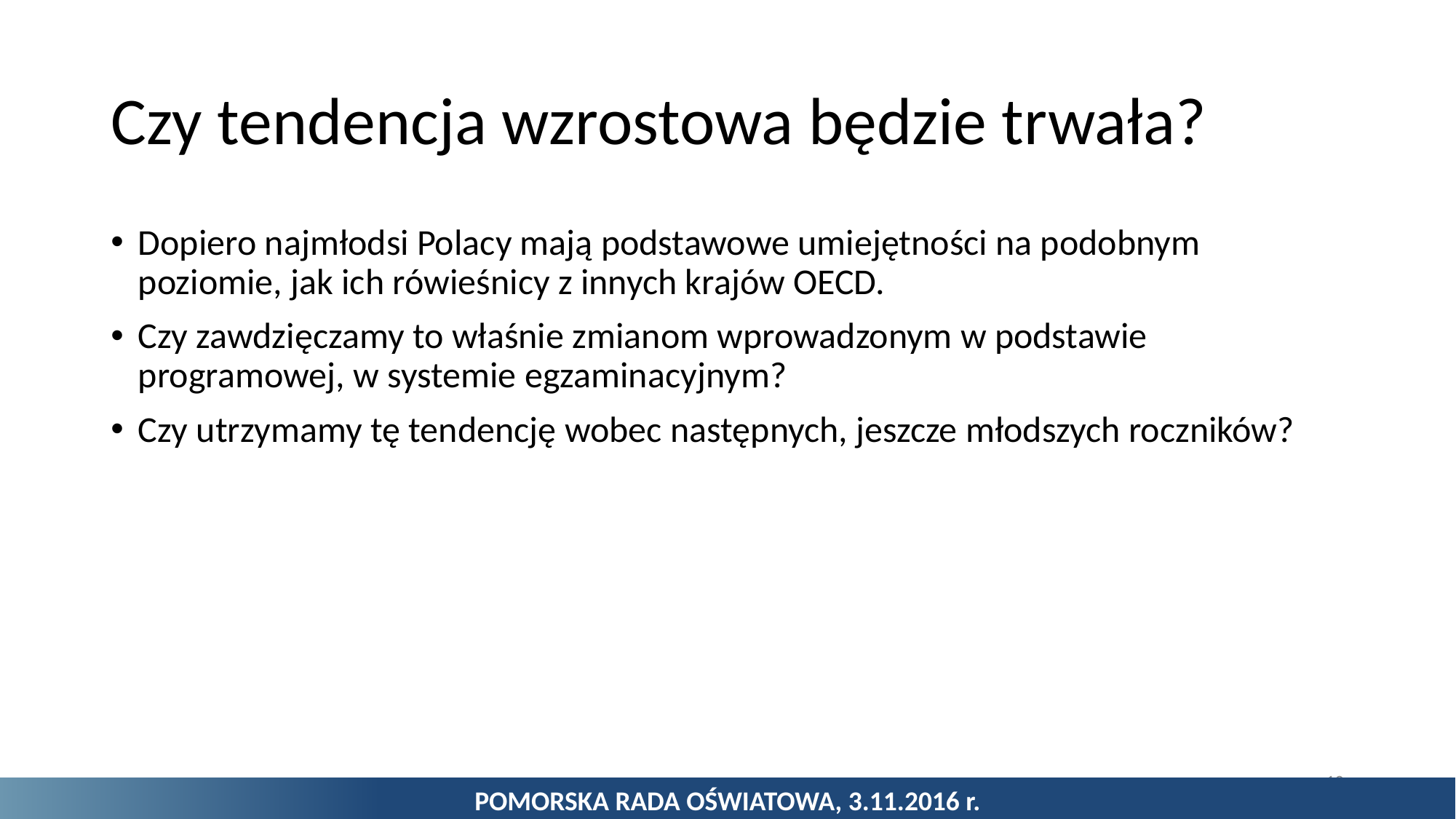

# Czy tendencja wzrostowa będzie trwała?
Dopiero najmłodsi Polacy mają podstawowe umiejętności na podobnym poziomie, jak ich rówieśnicy z innych krajów OECD.
Czy zawdzięczamy to właśnie zmianom wprowadzonym w podstawie programowej, w systemie egzaminacyjnym?
Czy utrzymamy tę tendencję wobec następnych, jeszcze młodszych roczników?
10
POMORSKA RADA OŚWIATOWA, 3.11.2016 r.